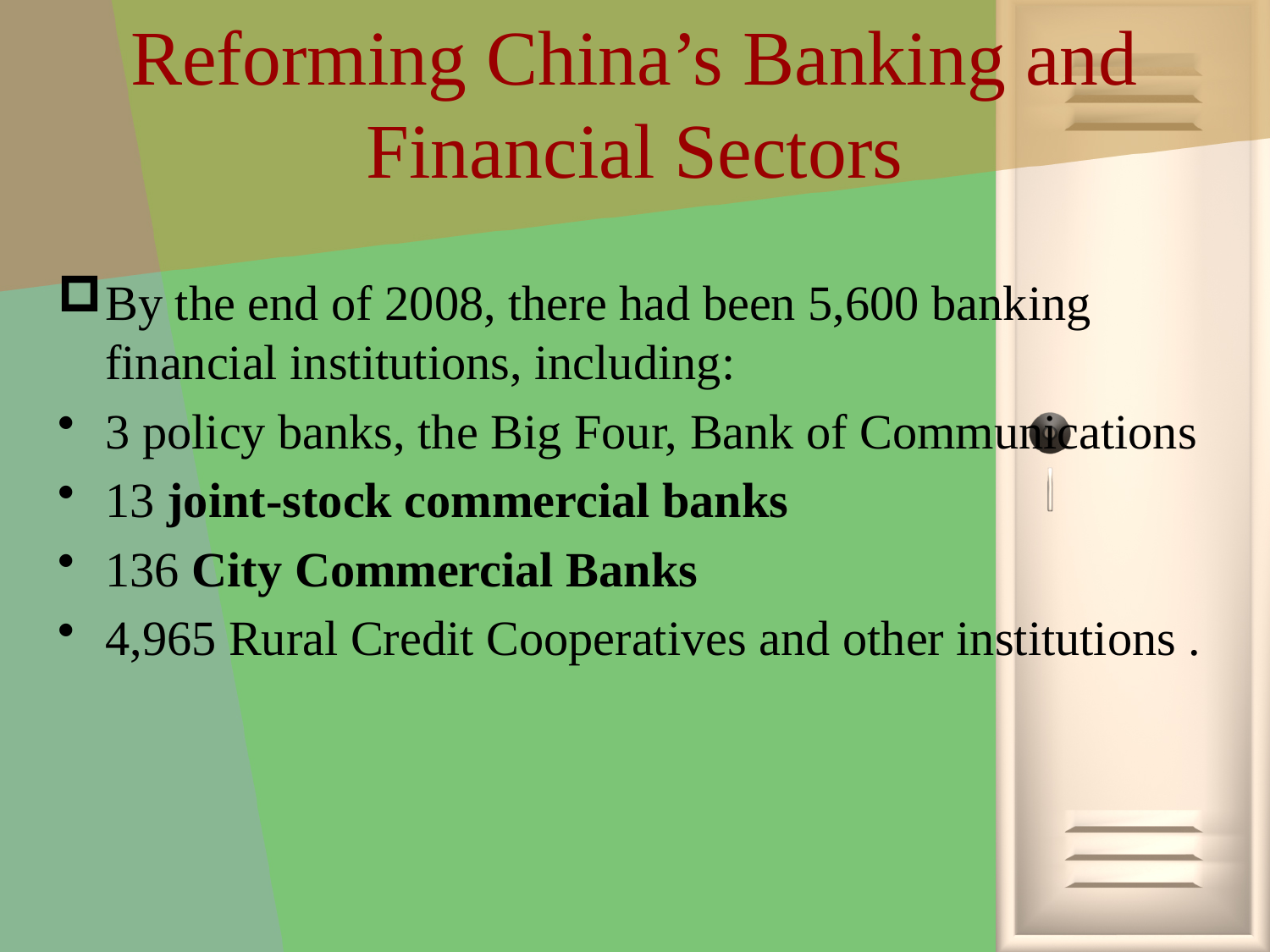

# Reforming China’s Banking and Financial Sectors
By the end of 2008, there had been 5,600 banking financial institutions, including:
3 policy banks, the Big Four, Bank of Communications
13 joint-stock commercial banks
136 City Commercial Banks
4,965 Rural Credit Cooperatives and other institutions .